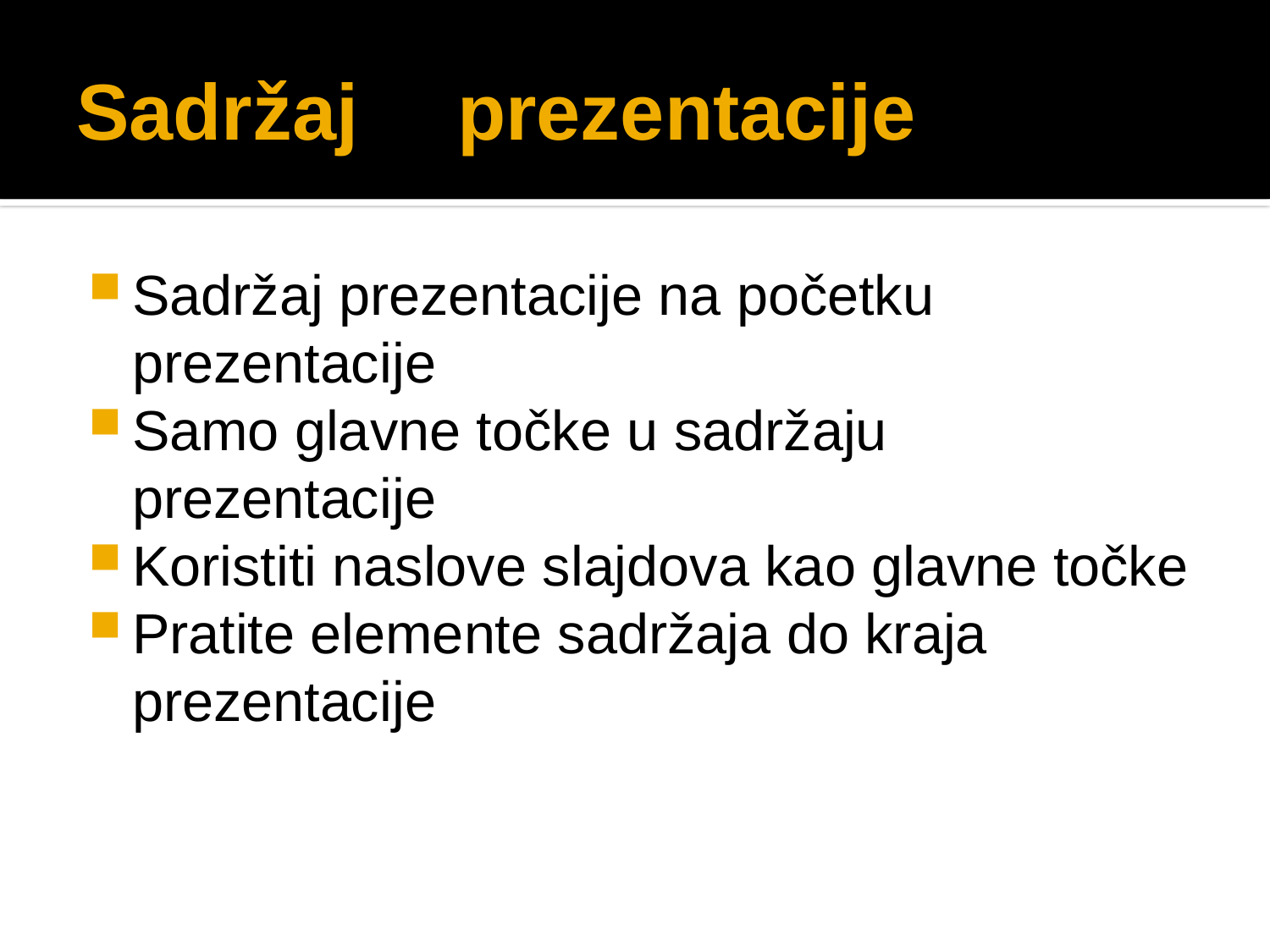

# Sadržaj	prezentacije
Sadržaj prezentacije na početku prezentacije
Samo glavne točke u sadržaju prezentacije
Koristiti naslove slajdova kao glavne točke
Pratite elemente sadržaja do kraja prezentacije